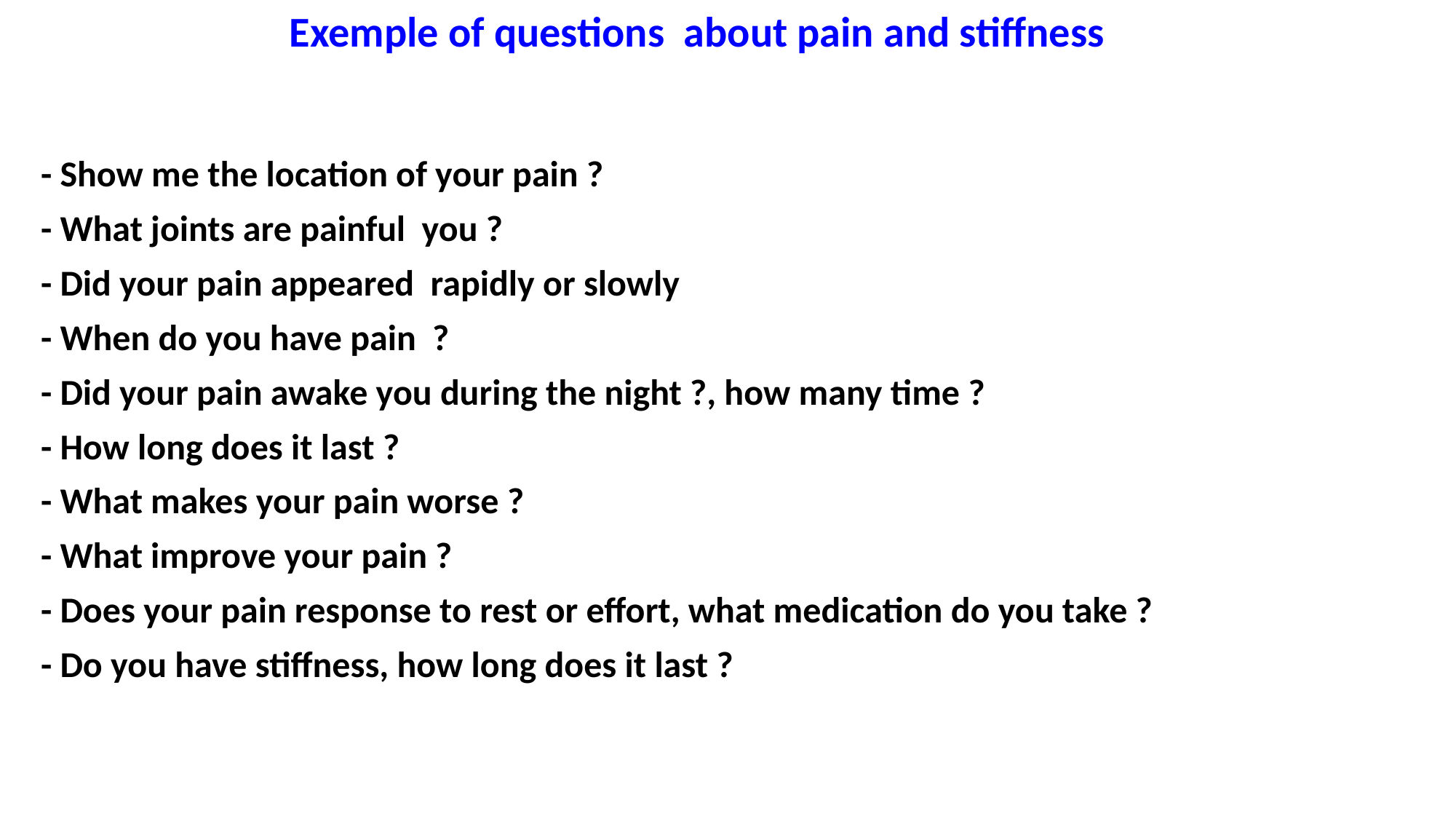

Exemple of questions  about pain and stiffness

- Show me the location of your pain ?
- What joints are painful  you ?
- Did your pain appeared  rapidly or slowly
- When do you have pain  ?
- Did your pain awake you during the night ?, how many time ?
- How long does it last ?
- What makes your pain worse ?
- What improve your pain ?
- Does your pain response to rest or effort, what medication do you take ?
- Do you have stiffness, how long does it last ?